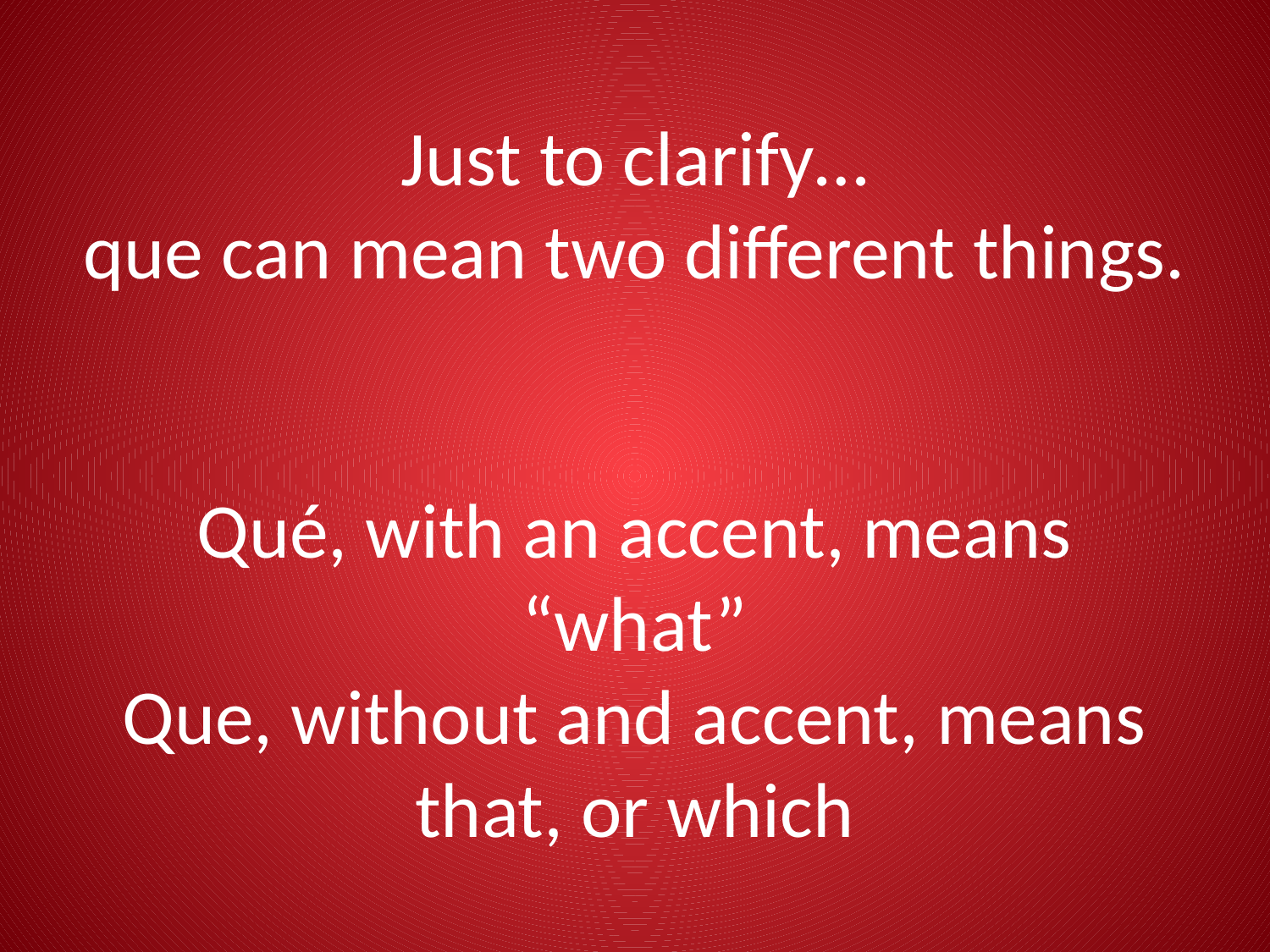

# Just to clarify… que can mean two different things. Qué, with an accent, means “what” Que, without and accent, means that, or which